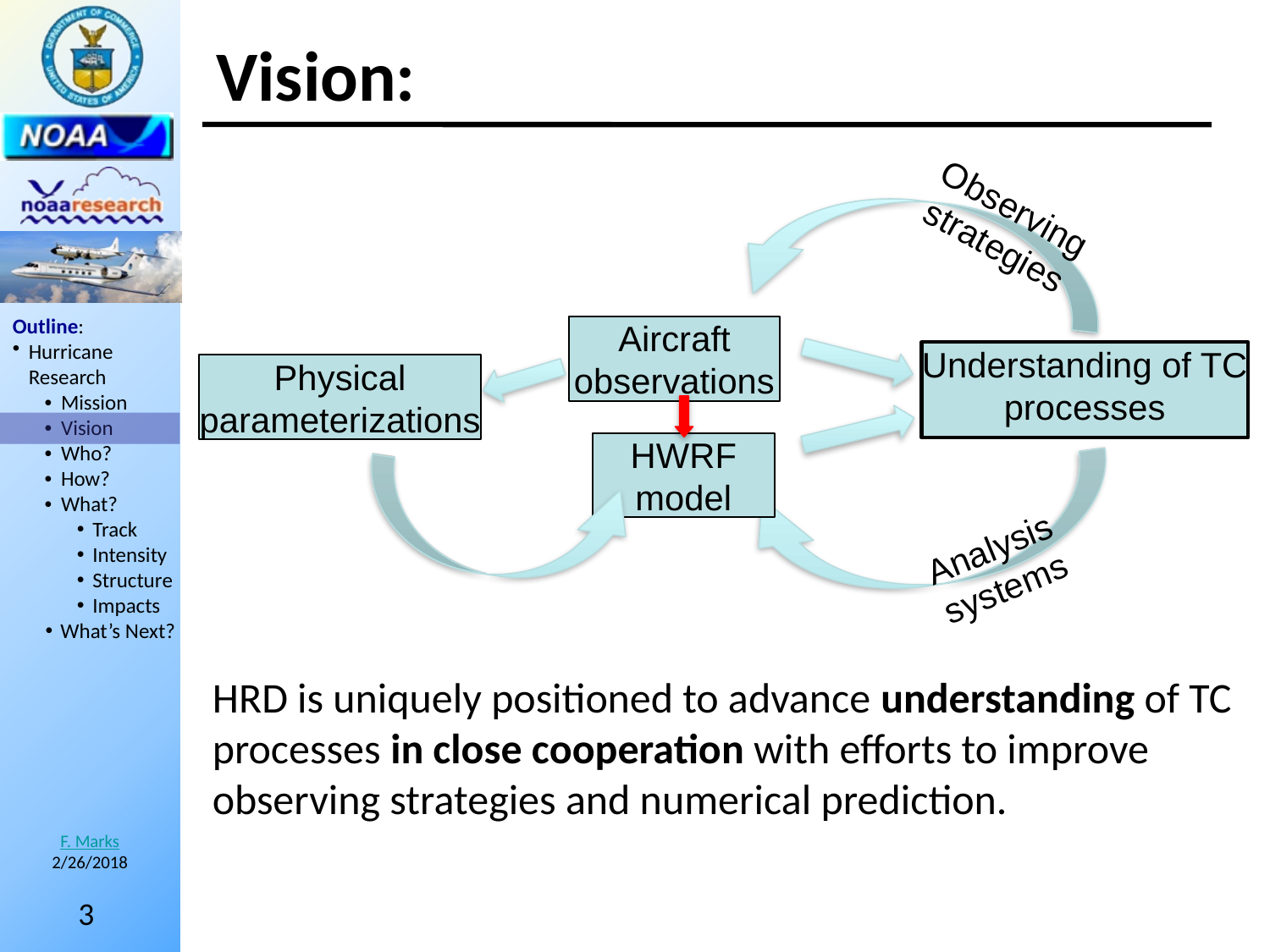

Vision:

Observing strategies
Understanding of TC processes

Analysis systems
Aircraft observations
Physical parameterizations

HWRF model

HRD is uniquely positioned to advance understanding of TC processes in close cooperation with efforts to improve observing strategies and numerical prediction.